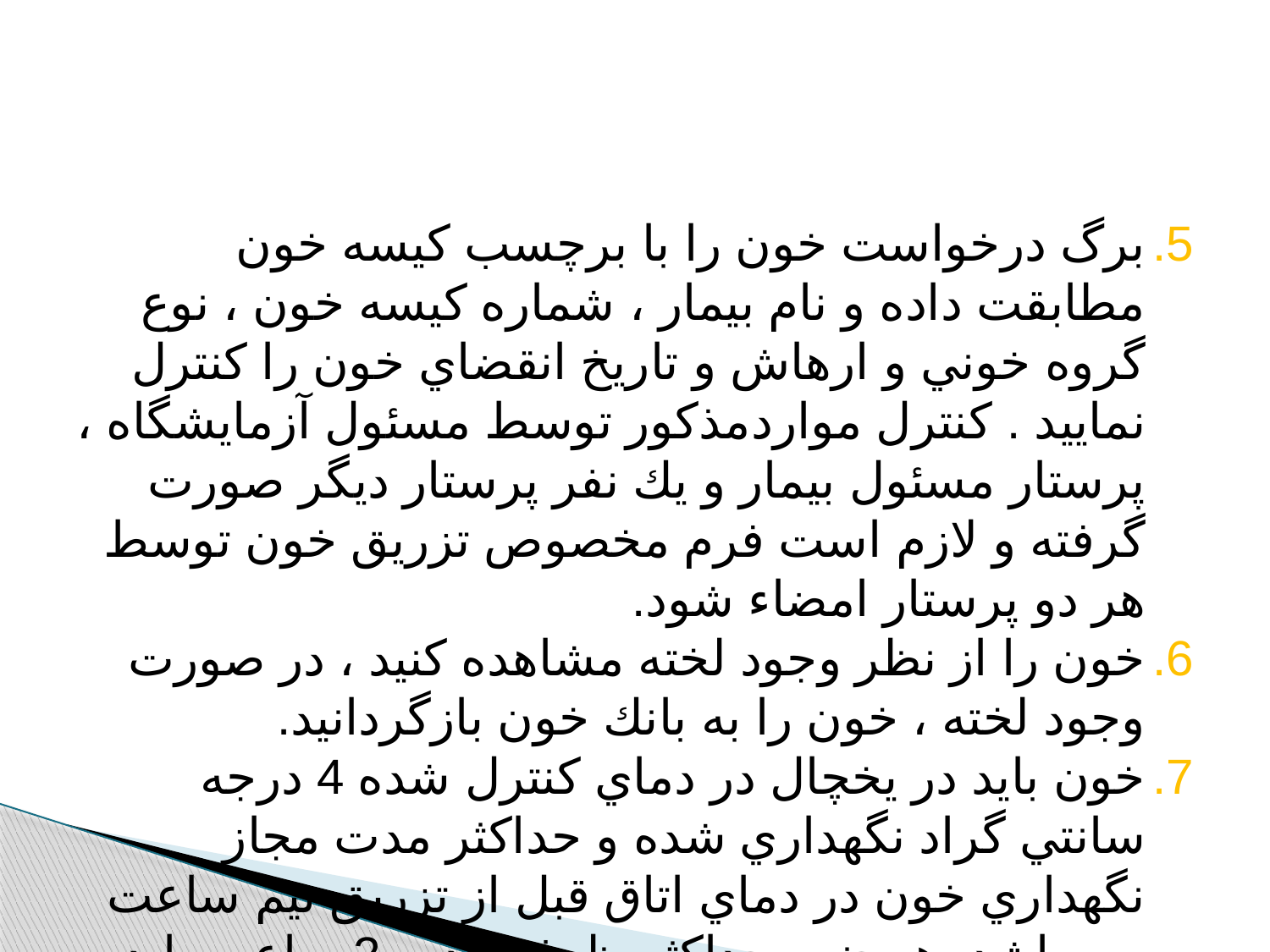

#
برگ درخواست خون را با برچسب كيسه خون مطابقت داده و نام بيمار ، شماره كيسه خون ، نوع گروه خوني و ارهاش و تاريخ انقضاي خون را كنترل نماييد . كنترل مواردمذكور توسط مسئول آزمايشگاه ، پرستار مسئول بيمار و يك نفر پرستار ديگر صورت گرفته و لازم است فرم مخصوص تزريق خون توسط هر دو پرستار امضاء شود.
خون را از نظر وجود لخته مشاهده كنيد ، در صورت وجود لخته ، خون را به بانك خون بازگردانيد.
خون بايد در يخچال در دماي كنترل شده 4 درجه سانتي گراد نگهداري شده و حداكثر مدت مجاز نگهداري خون در دماي اتاق قبل از تزريق نيم ساعت مي باشد. همچنين حداكثر ظرف مدت 2 ساعت بايد تزريق انجام شود.